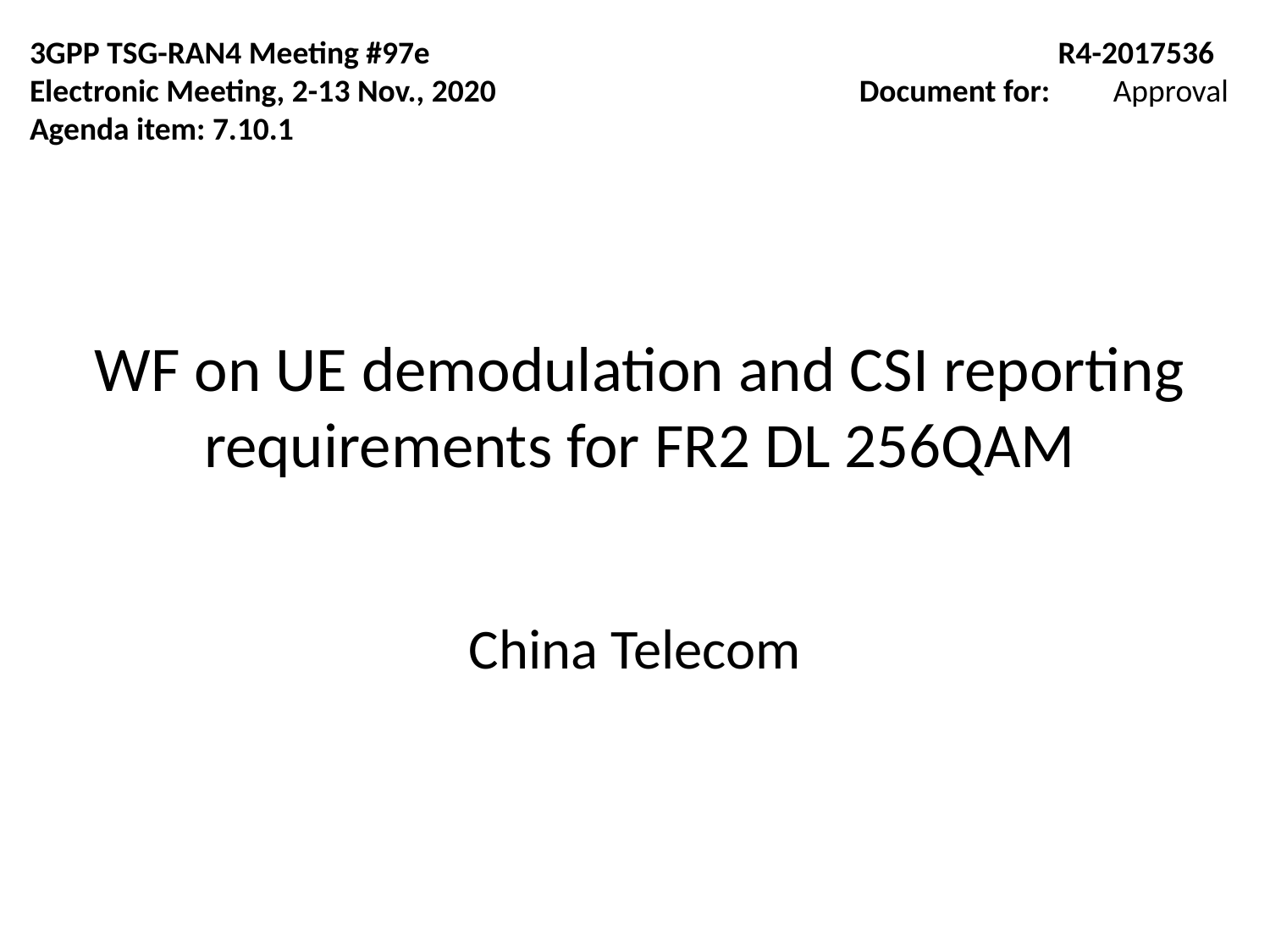

3GPP TSG-RAN4 Meeting #97e
Electronic Meeting, 2-13 Nov., 2020
Agenda item: 7.10.1
R4-2017536
Document for:	Approval
# WF on UE demodulation and CSI reporting requirements for FR2 DL 256QAM
China Telecom